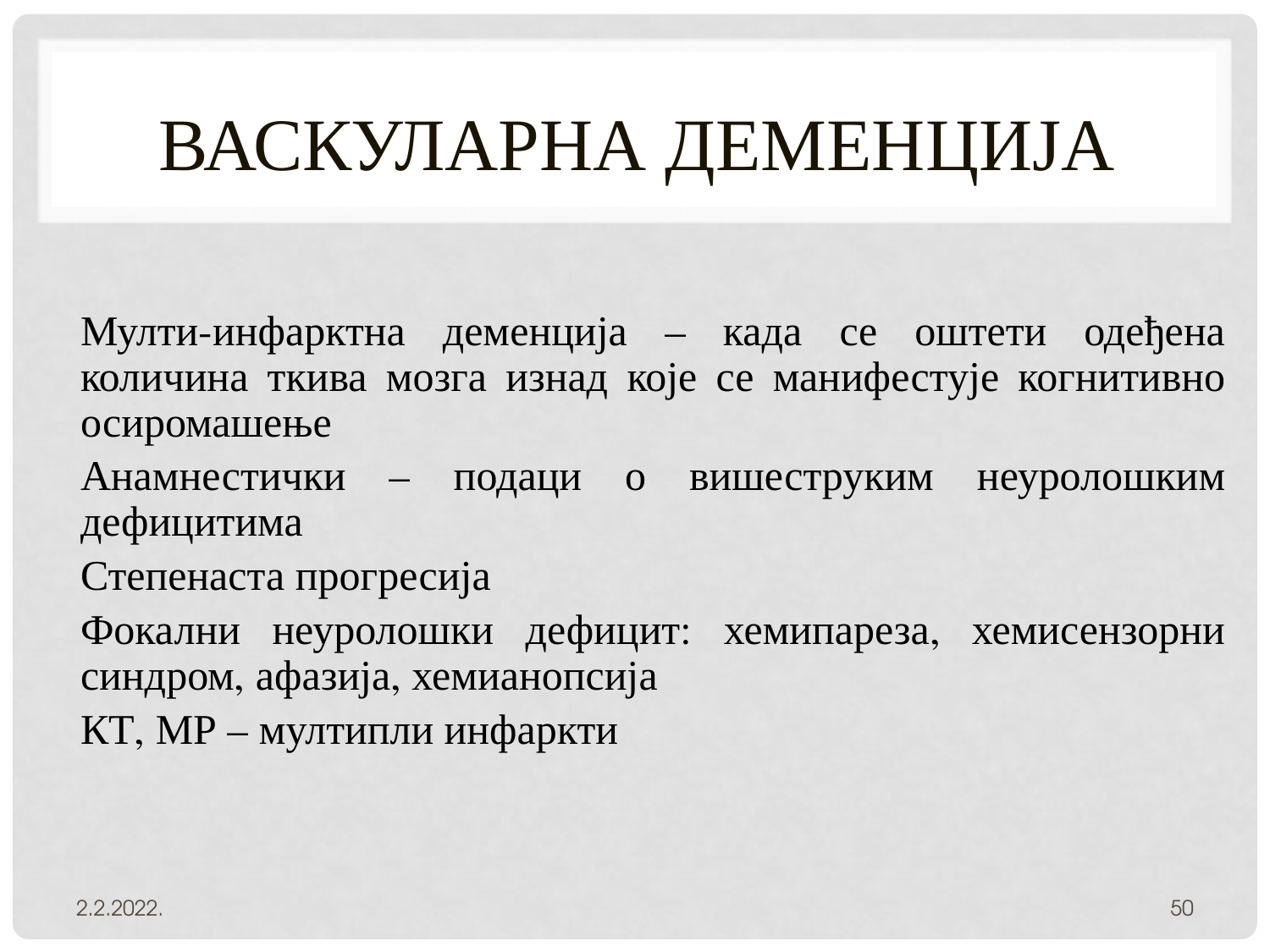

# ВАСКУЛАРНА ДЕМЕНЦИЈА

Мулти-инфарктна деменција – када се оштети одеђена количина ткива мозга изнад које се манифестује когнитивно осиромашење
Анамнестички – подаци о вишеструким неуролошким дефицитима
Степенаста прогресија
Фокални неуролошки дефицит: хемипареза, хемисензорни синдром, афазија, хемианопсија
КТ, МР – мултипли инфаркти

2.2.2022.
50